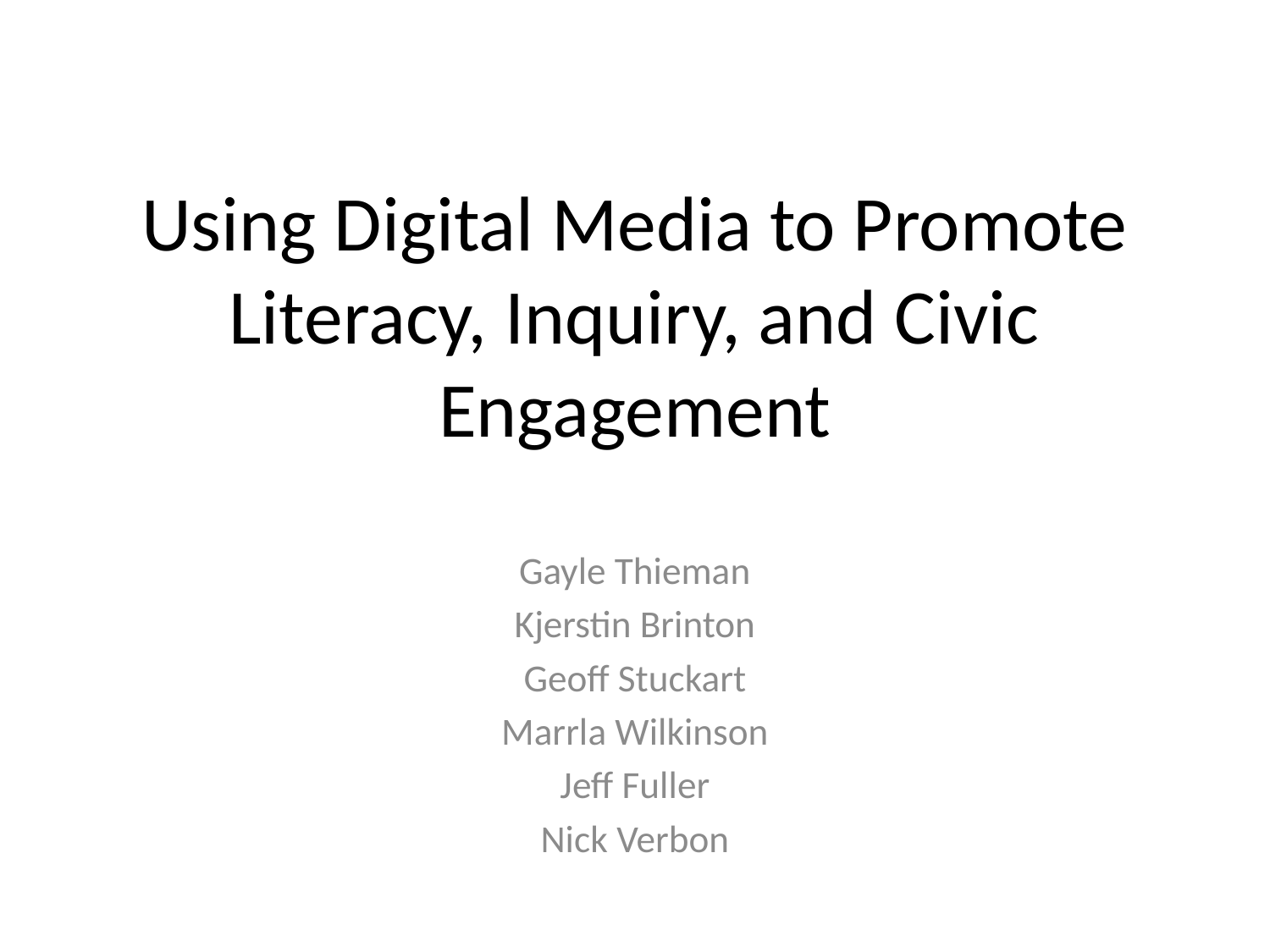

# Using Digital Media to Promote Literacy, Inquiry, and Civic Engagement
Gayle Thieman
Kjerstin Brinton
Geoff Stuckart
Marrla Wilkinson
Jeff Fuller
Nick Verbon